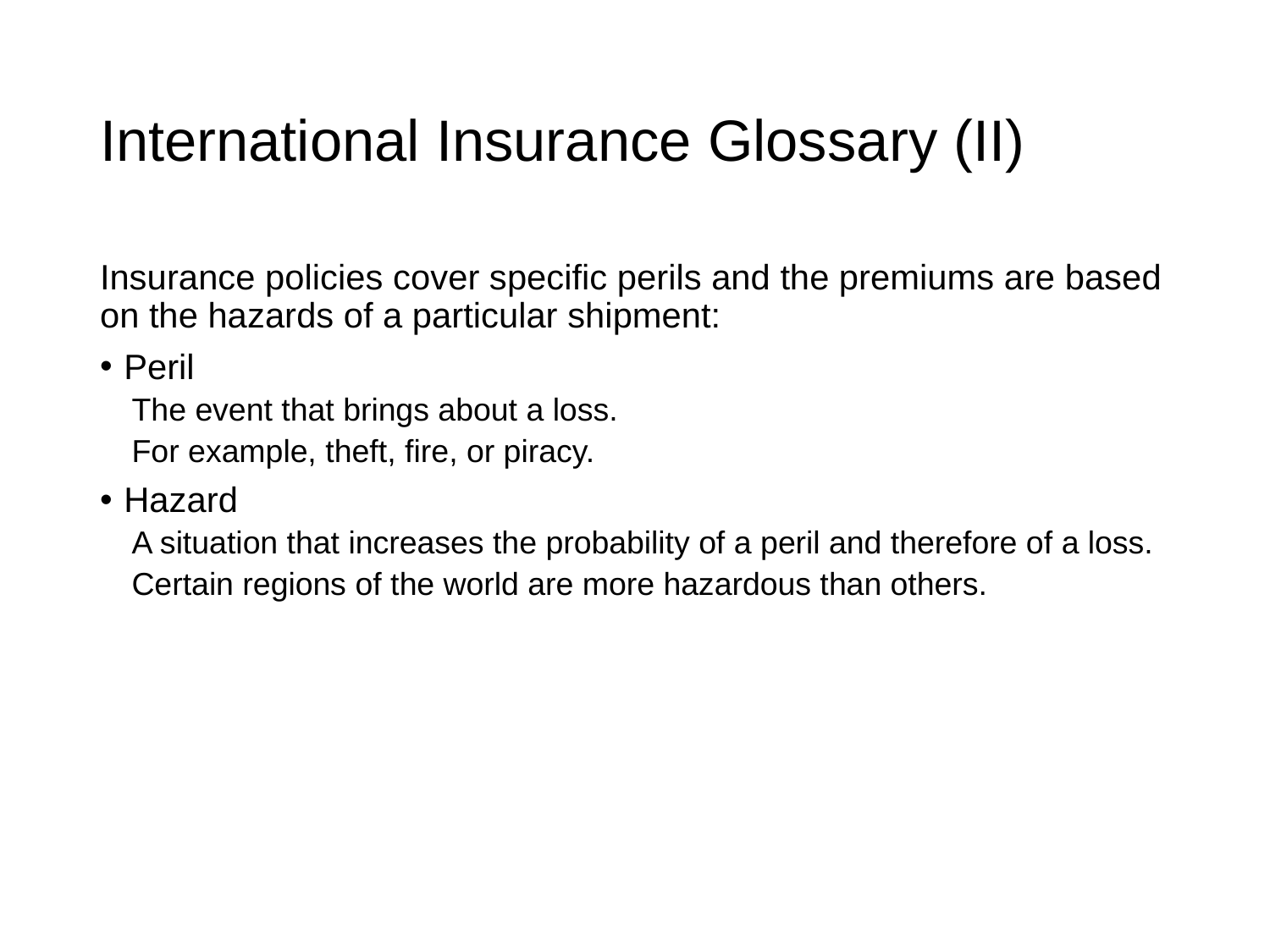

# International Insurance Glossary (II)
Insurance policies cover specific perils and the premiums are based on the hazards of a particular shipment:
Peril
The event that brings about a loss.
For example, theft, fire, or piracy.
Hazard
A situation that increases the probability of a peril and therefore of a loss.
Certain regions of the world are more hazardous than others.